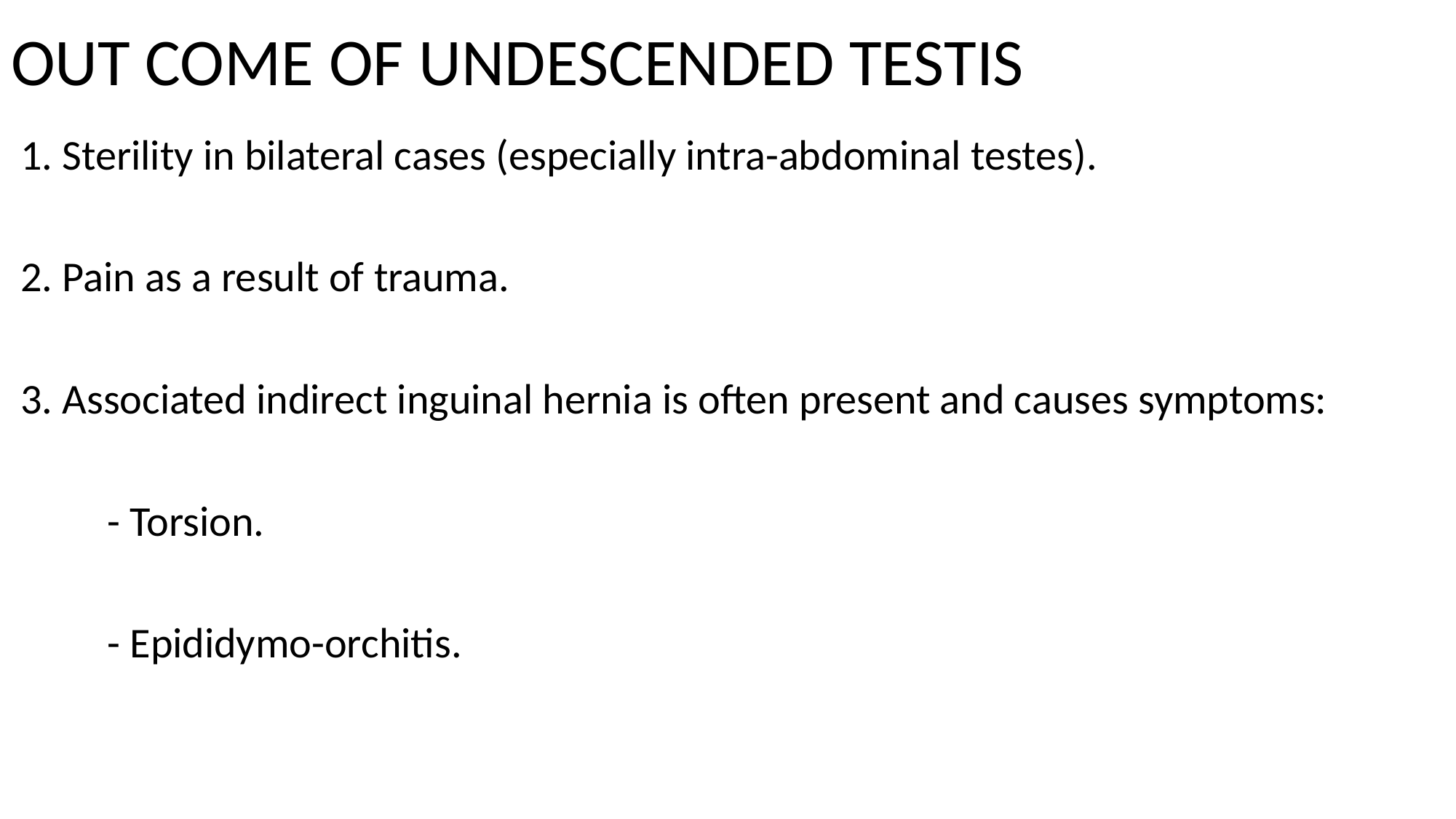

# OUT COME OF UNDESCENDED TESTIS
 1. Sterility in bilateral cases (especially intra-abdominal testes).

 2. Pain as a result of trauma.

 3. Associated indirect inguinal hernia is often present and causes symptoms:

          - Torsion.

          - Epididymo-orchitis.